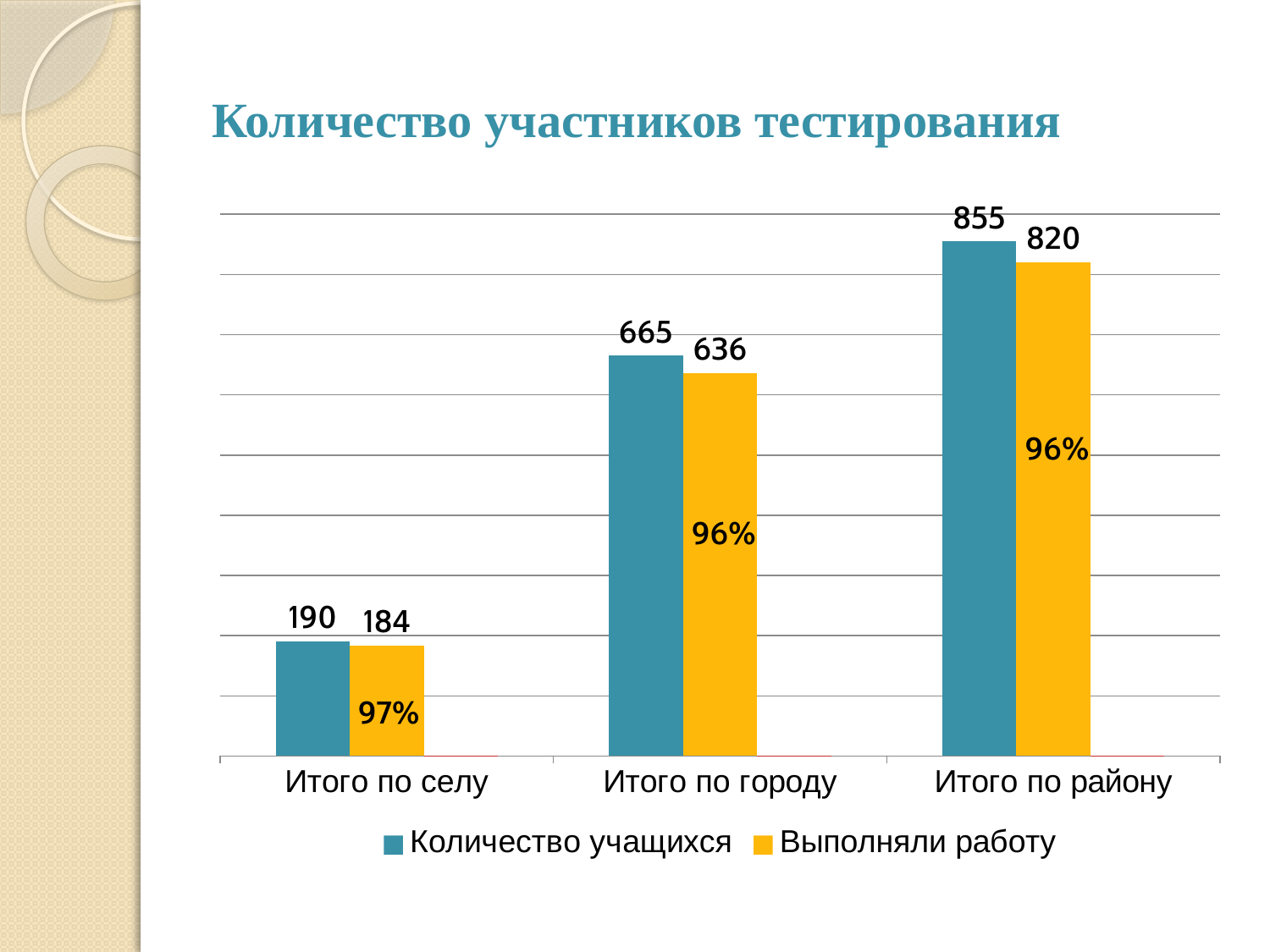

# Количество участников тестирования

### Chart

| Category | Количество учащихся | Выполняли работу | Столбец2 |
|---|---|---|---|
| Итого по селу | 190.0 | 184.0 | 0.9684210526315856 |
| Итого по городу | 665.0 | 636.0 | 0.9563909774436119 |
| Итого по району | 855.0 | 820.0 | 0.9590643274853806 |